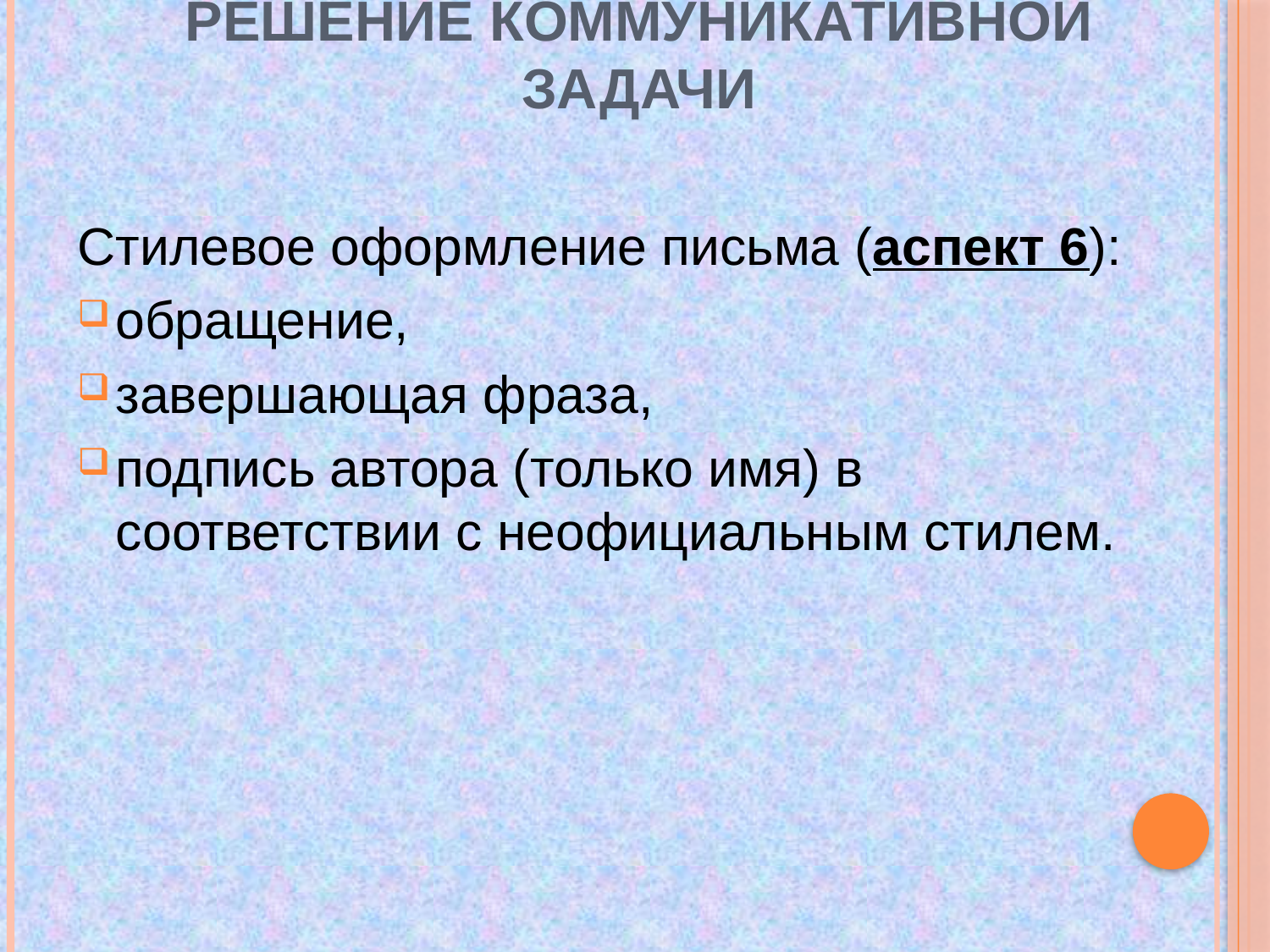

# Решение коммуникативной задачи
Стилевое оформление письма (аспект 6):
обращение,
завершающая фраза,
подпись автора (только имя) в соответствии с неофициальным стилем.